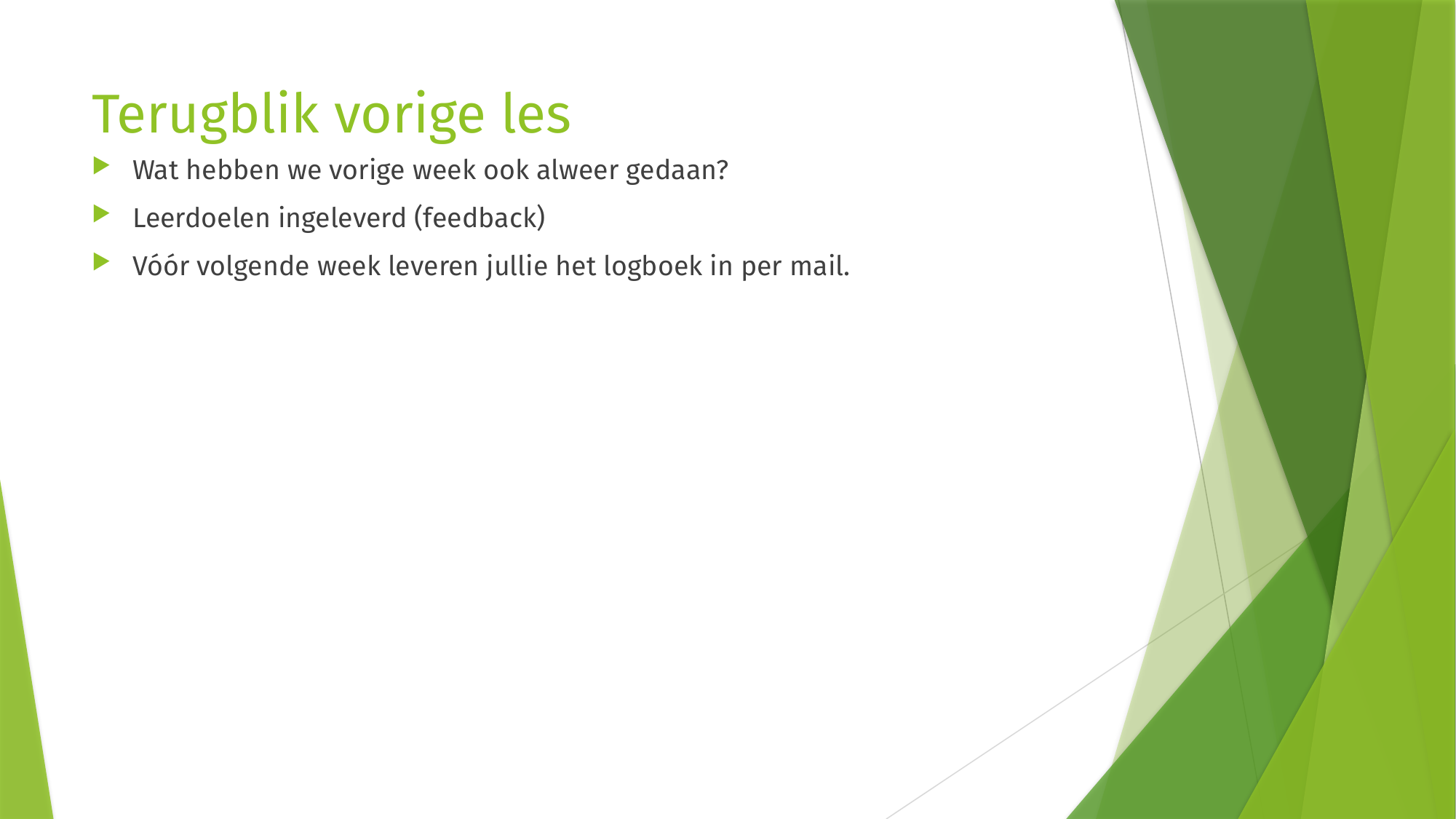

# Terugblik vorige les
Wat hebben we vorige week ook alweer gedaan?
Leerdoelen ingeleverd (feedback)
Vóór volgende week leveren jullie het logboek in per mail.